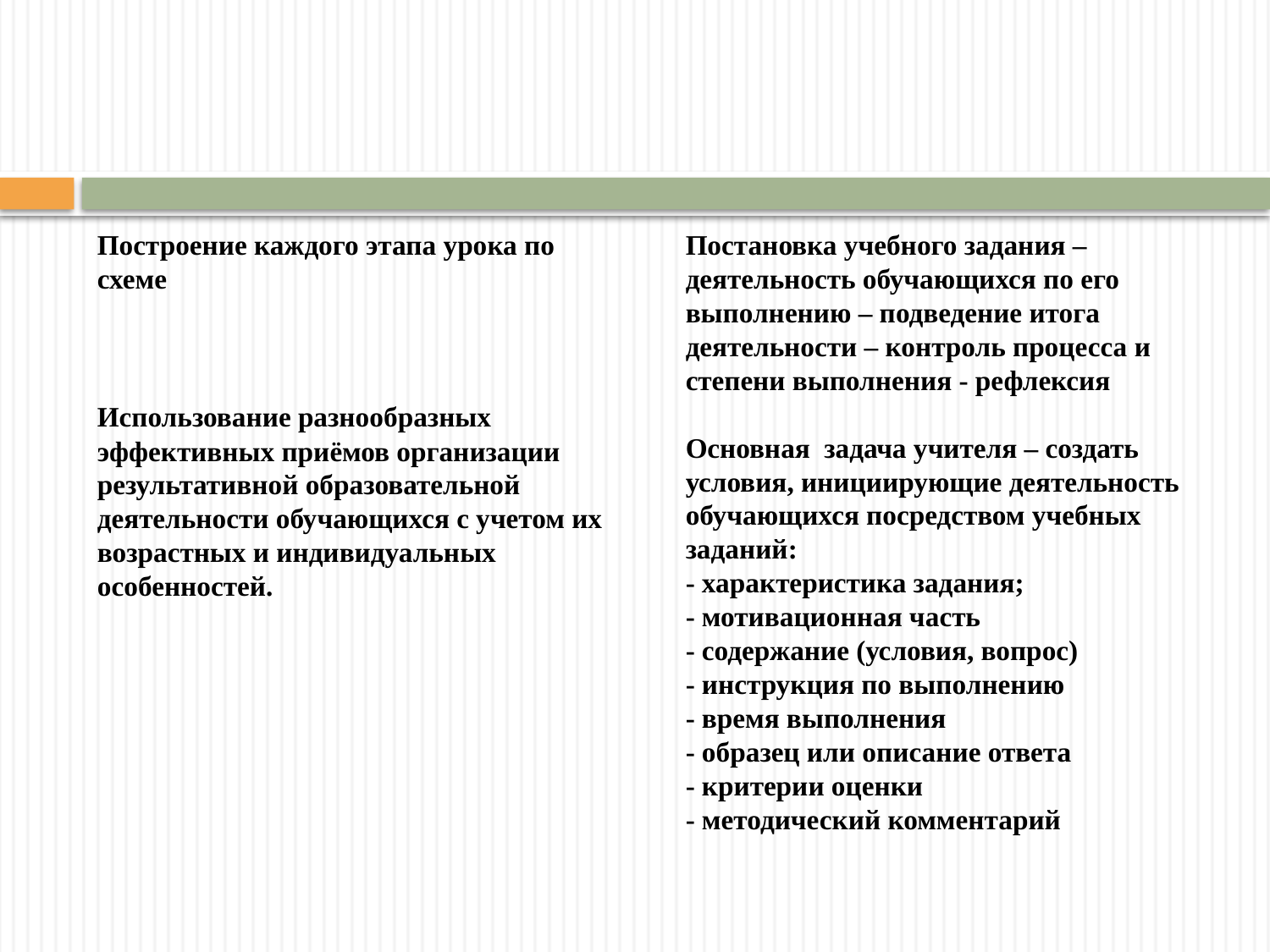

#
Построение каждого этапа урока по схеме

Использование разнообразных эффективных приёмов организации результативной образовательной деятельности обучающихся с учетом их возрастных и индивидуальных особенностей.

Постановка учебного задания – деятельность обучающихся по его выполнению – подведение итога деятельности – контроль процесса и степени выполнения - рефлексия

Основная  задача учителя – создать условия, инициирующие деятельность обучающихся посредством учебных заданий:
- характеристика задания;
- мотивационная часть
- содержание (условия, вопрос)
- инструкция по выполнению
- время выполнения
- образец или описание ответа
- критерии оценки
- методический комментарий